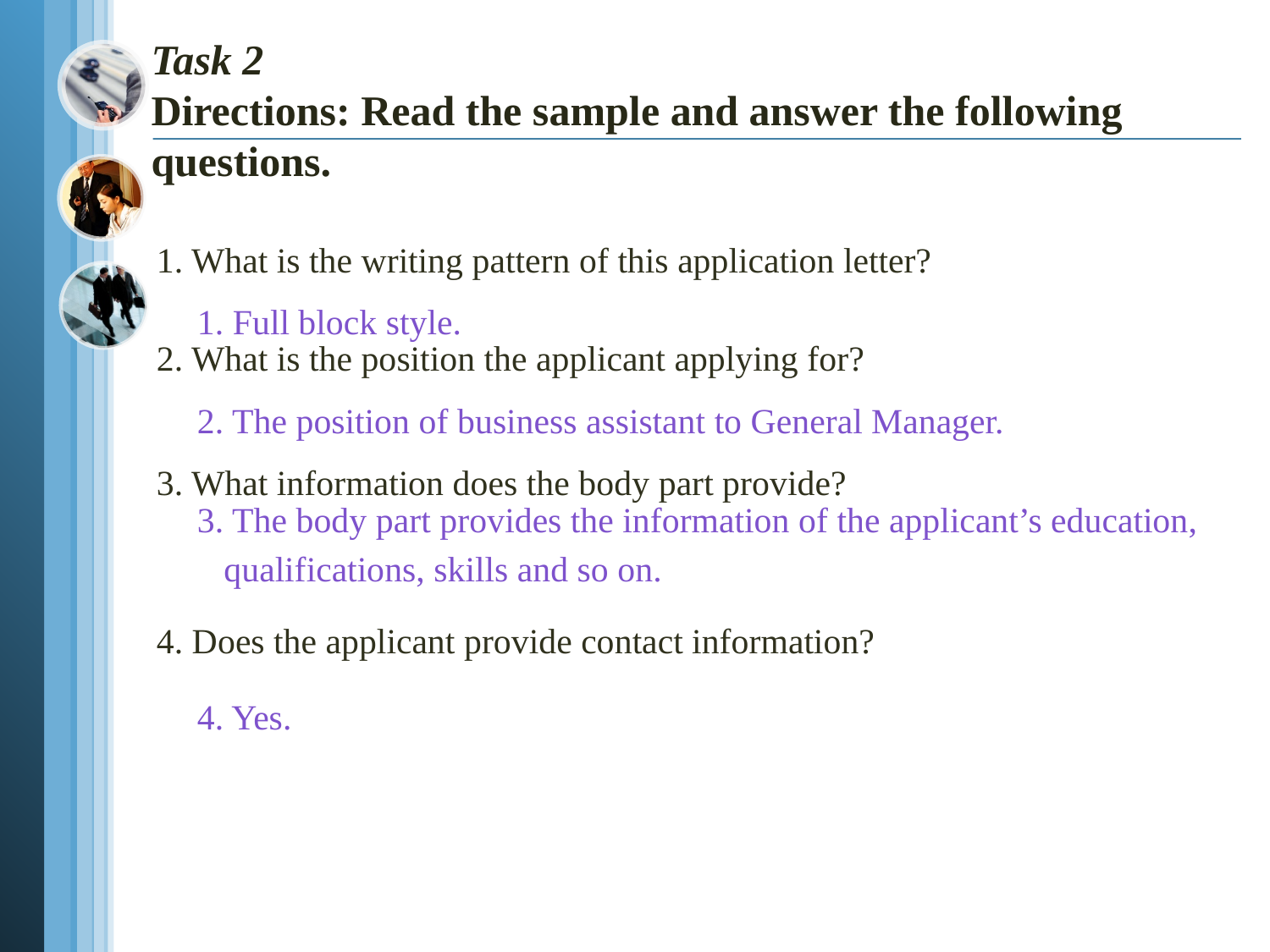

# Task 2 Directions: Read the sample and answer the following questions.
  1. What is the writing pattern of this application letter?

  2. What is the position the applicant applying for?

  3. What information does the body part provide?

  4. Does the applicant provide contact information?
1. Full block style.

2. The position of business assistant to General Manager.

3. The body part provides the information of the applicant’s education,
   qualifications, skills and so on.

4. Yes.